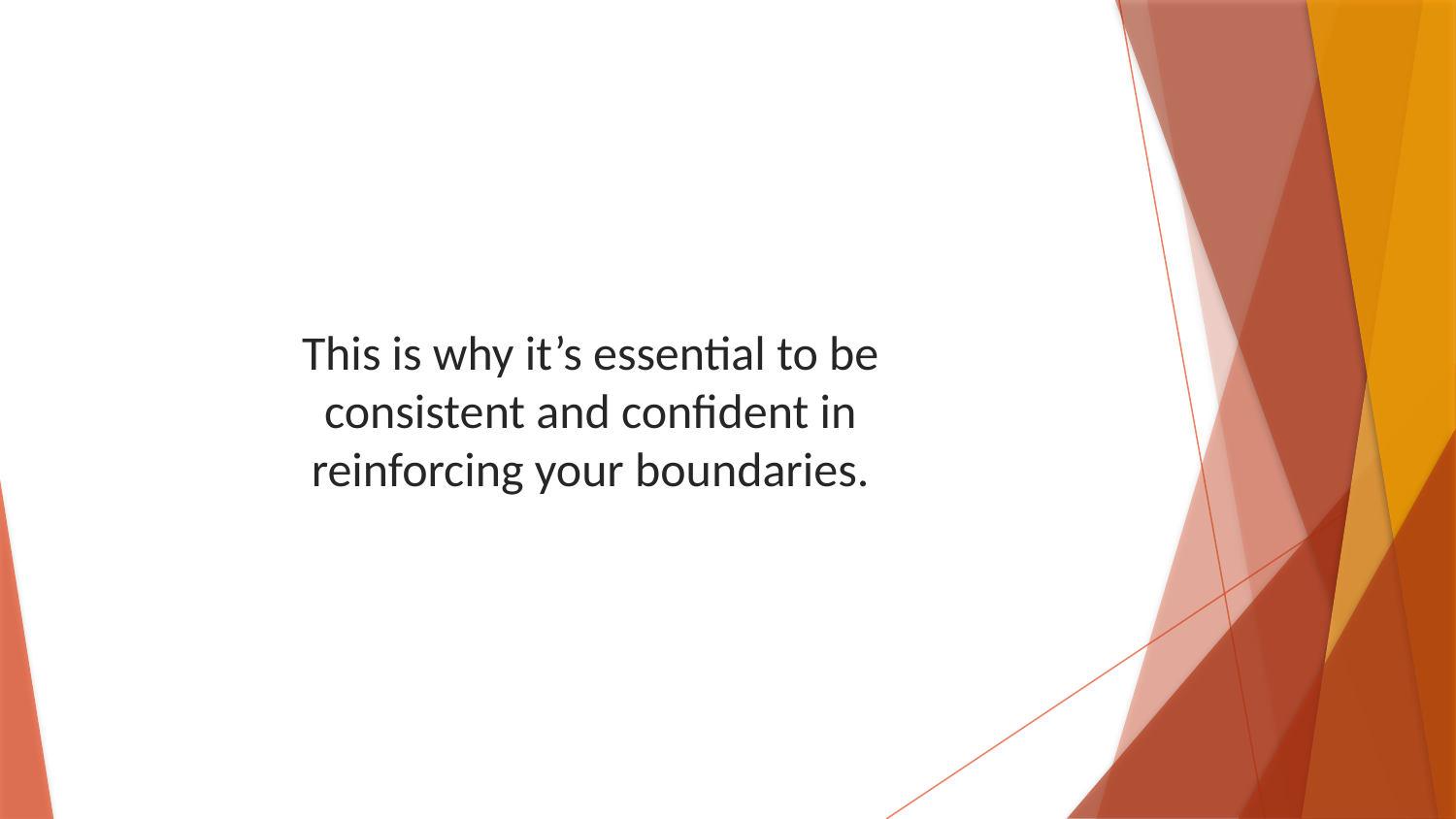

This is why it’s essential to be consistent and confident in reinforcing your boundaries.